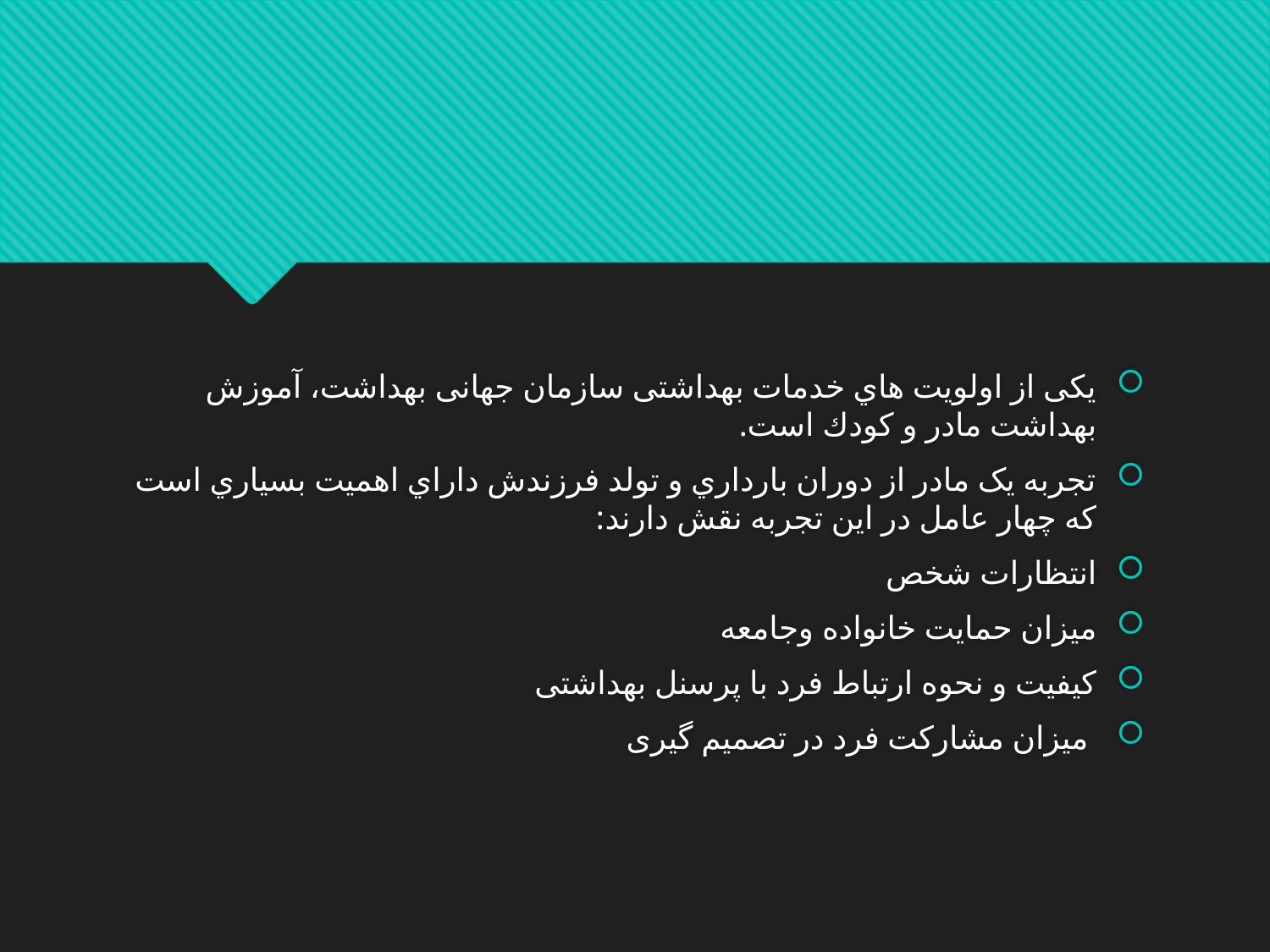

یکی از اولویت هاي خدمات بهداشتی سازمان جهانی بهداشت، آموزش بهداشت مادر و کودك است.
تجربه یک مادر از دوران بارداري و تولد فرزندش داراي اهمیت بسیاري است که چهار عامل در این تجربه نقش دارند:
انتظارات شخص
میزان حمایت خانواده وجامعه
کیفیت و نحوه ارتباط فرد با پرسنل بهداشتی
 میزان مشارکت فرد در تصمیم گیری